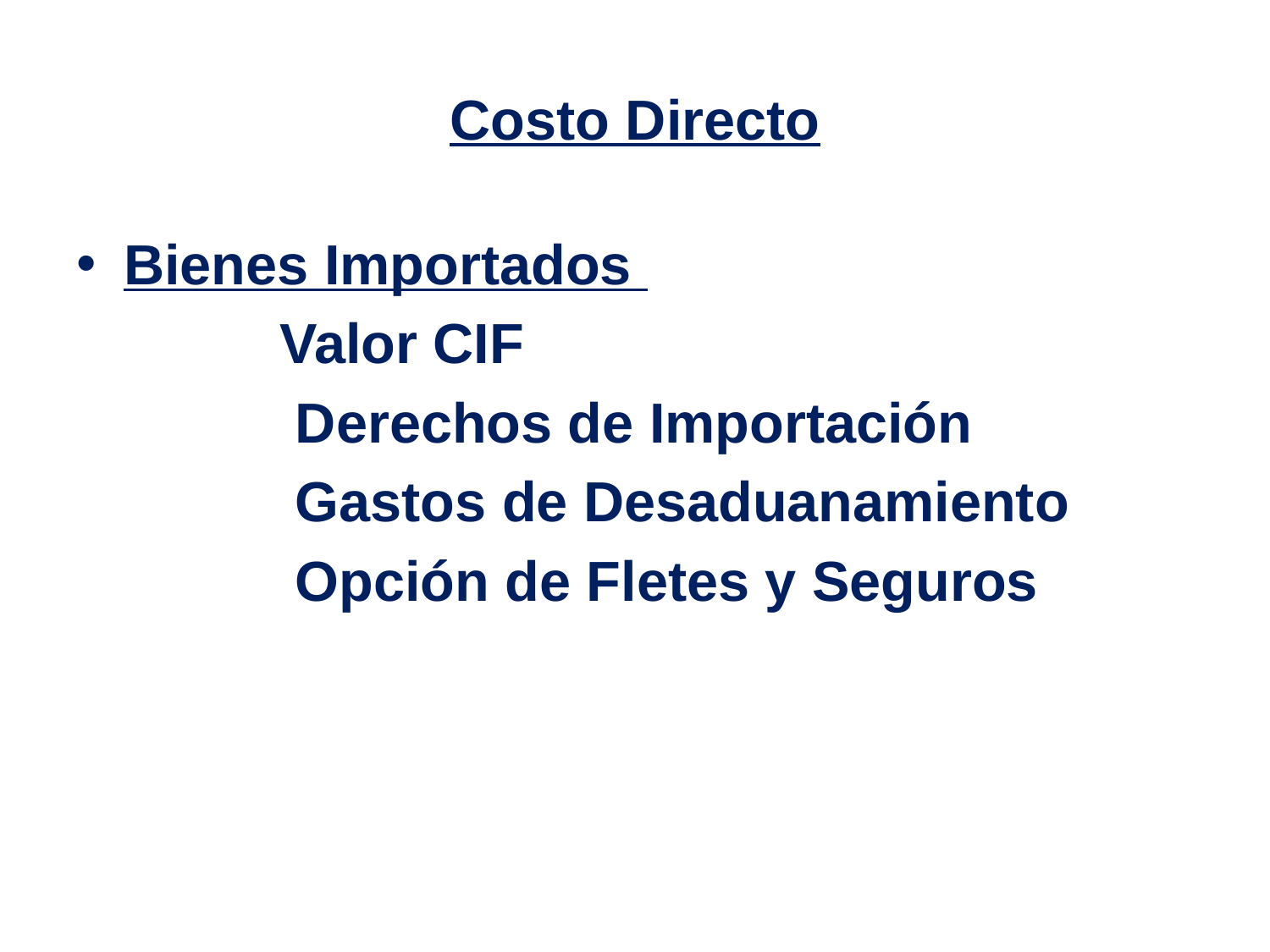

# Costo Directo
Bienes Importados
             Valor CIF
              Derechos de Importación
              Gastos de Desaduanamiento
              Opción de Fletes y Seguros